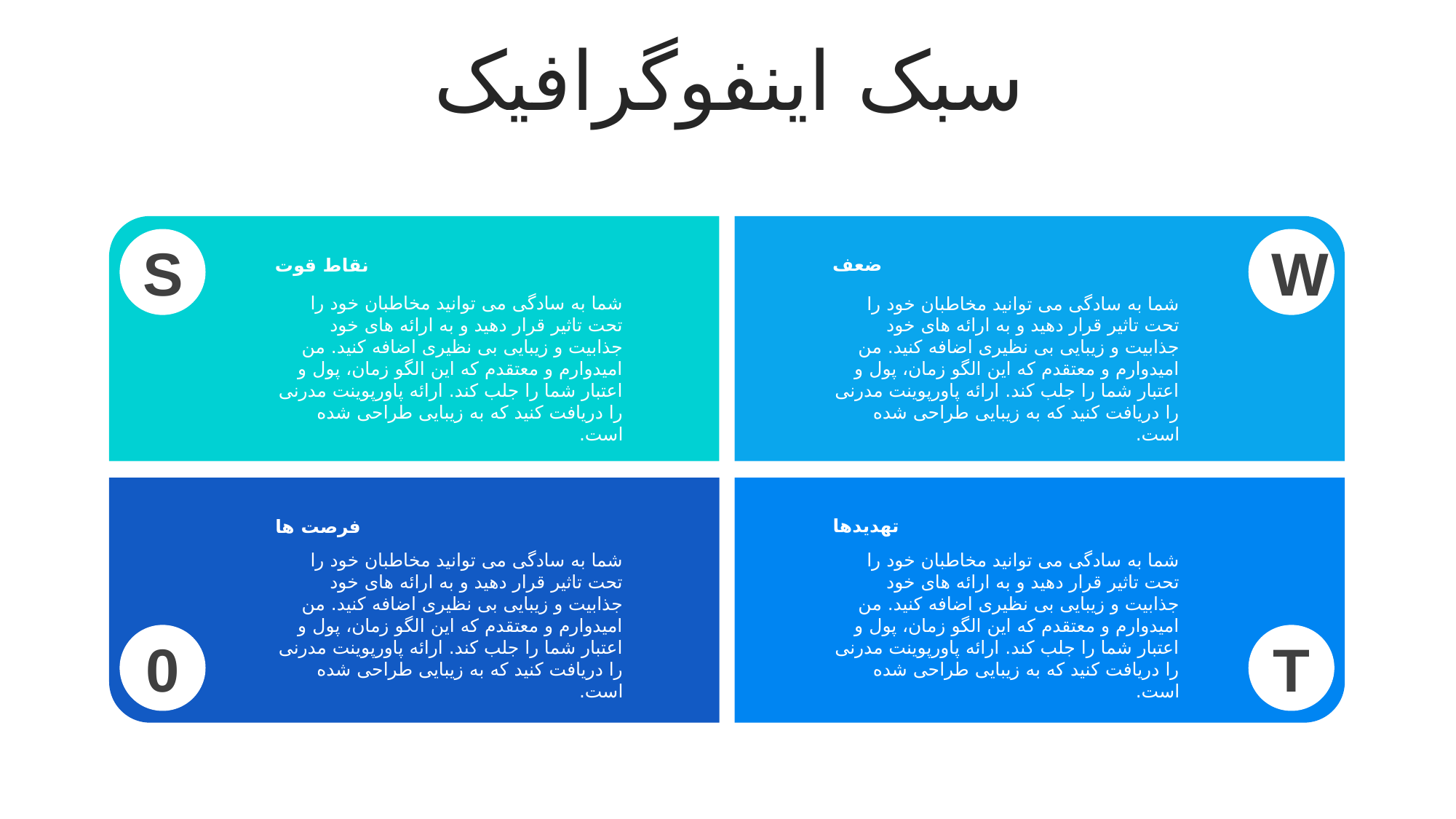

سبک اینفوگرافیک

S
W
ضعف
شما به سادگی می توانید مخاطبان خود را تحت تاثیر قرار دهید و به ارائه های خود جذابیت و زیبایی بی نظیری اضافه کنید. من امیدوارم و معتقدم که این الگو زمان، پول و اعتبار شما را جلب کند. ارائه پاورپوینت مدرنی را دریافت کنید که به زیبایی طراحی شده است.
نقاط قوت
شما به سادگی می توانید مخاطبان خود را تحت تاثیر قرار دهید و به ارائه های خود جذابیت و زیبایی بی نظیری اضافه کنید. من امیدوارم و معتقدم که این الگو زمان، پول و اعتبار شما را جلب کند. ارائه پاورپوینت مدرنی را دریافت کنید که به زیبایی طراحی شده است.
تهدیدها
شما به سادگی می توانید مخاطبان خود را تحت تاثیر قرار دهید و به ارائه های خود جذابیت و زیبایی بی نظیری اضافه کنید. من امیدوارم و معتقدم که این الگو زمان، پول و اعتبار شما را جلب کند. ارائه پاورپوینت مدرنی را دریافت کنید که به زیبایی طراحی شده است.
فرصت ها
شما به سادگی می توانید مخاطبان خود را تحت تاثیر قرار دهید و به ارائه های خود جذابیت و زیبایی بی نظیری اضافه کنید. من امیدوارم و معتقدم که این الگو زمان، پول و اعتبار شما را جلب کند. ارائه پاورپوینت مدرنی را دریافت کنید که به زیبایی طراحی شده است.
0
T